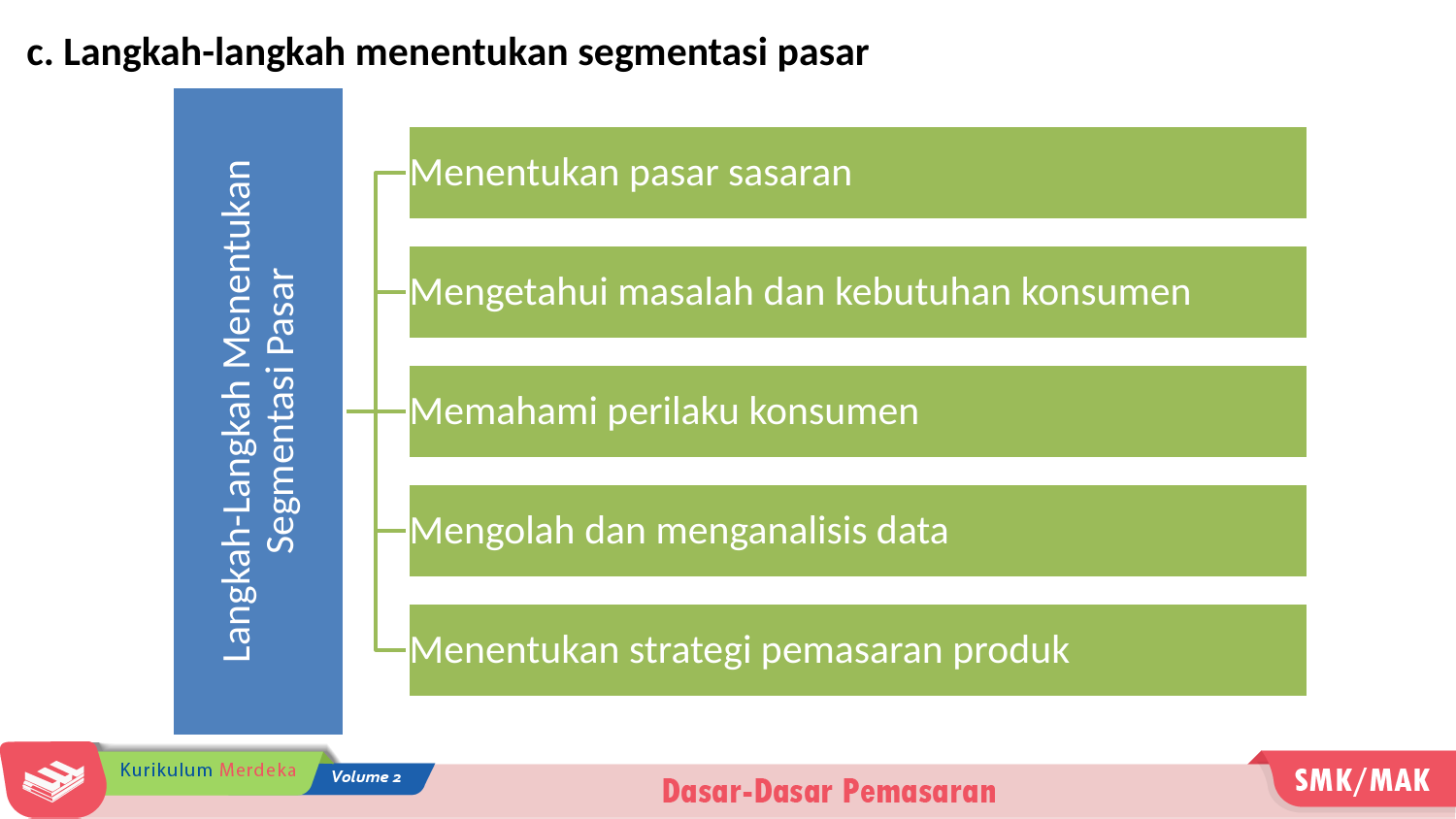

c. Langkah-langkah menentukan segmentasi pasar

Langkah-Langkah Menentukan Segmentasi Pasar
Menentukan pasar sasaran
Mengetahui masalah dan kebutuhan konsumen
Memahami perilaku konsumen
Mengolah dan menganalisis data
Menentukan strategi pemasaran produk